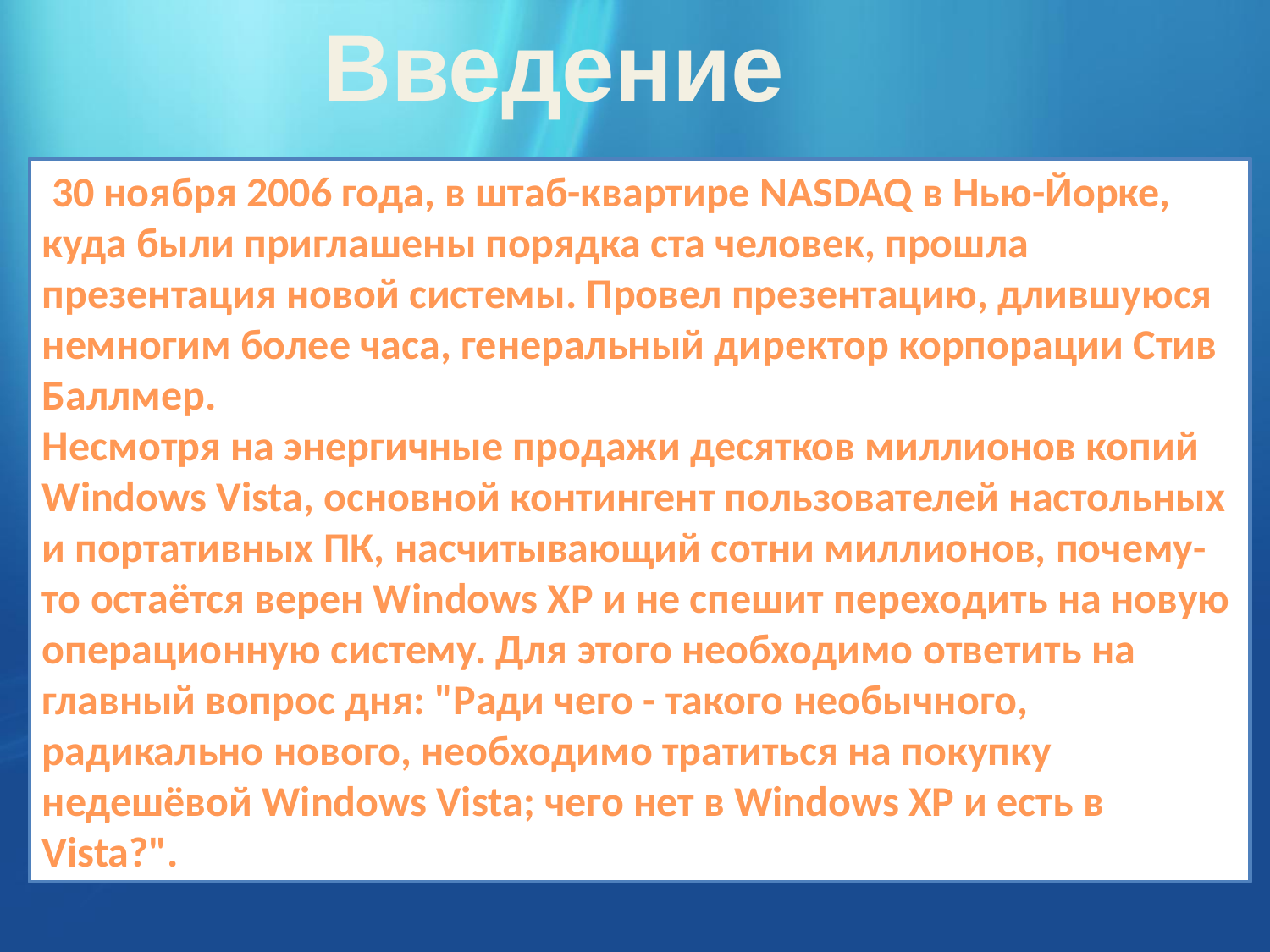

Введение
 30 ноября 2006 года, в штаб-квартире NASDAQ в Нью-Йорке, куда были приглашены порядка ста человек, прошла презентация новой системы. Провел презентацию, длившуюся немногим более часа, генеральный директор корпорации Стив Баллмер.
Несмотря на энергичные продажи десятков миллионов копий Windows Vista, основной контингент пользователей настольных и портативных ПК, насчитывающий сотни миллионов, почему-то остаётся верен Windows XP и не спешит переходить на новую операционную систему. Для этого необходимо ответить на главный вопрос дня: "Ради чего - такого необычного, радикально нового, необходимо тратиться на покупку недешёвой Windows Vista; чего нет в Windows XP и есть в Vista?".